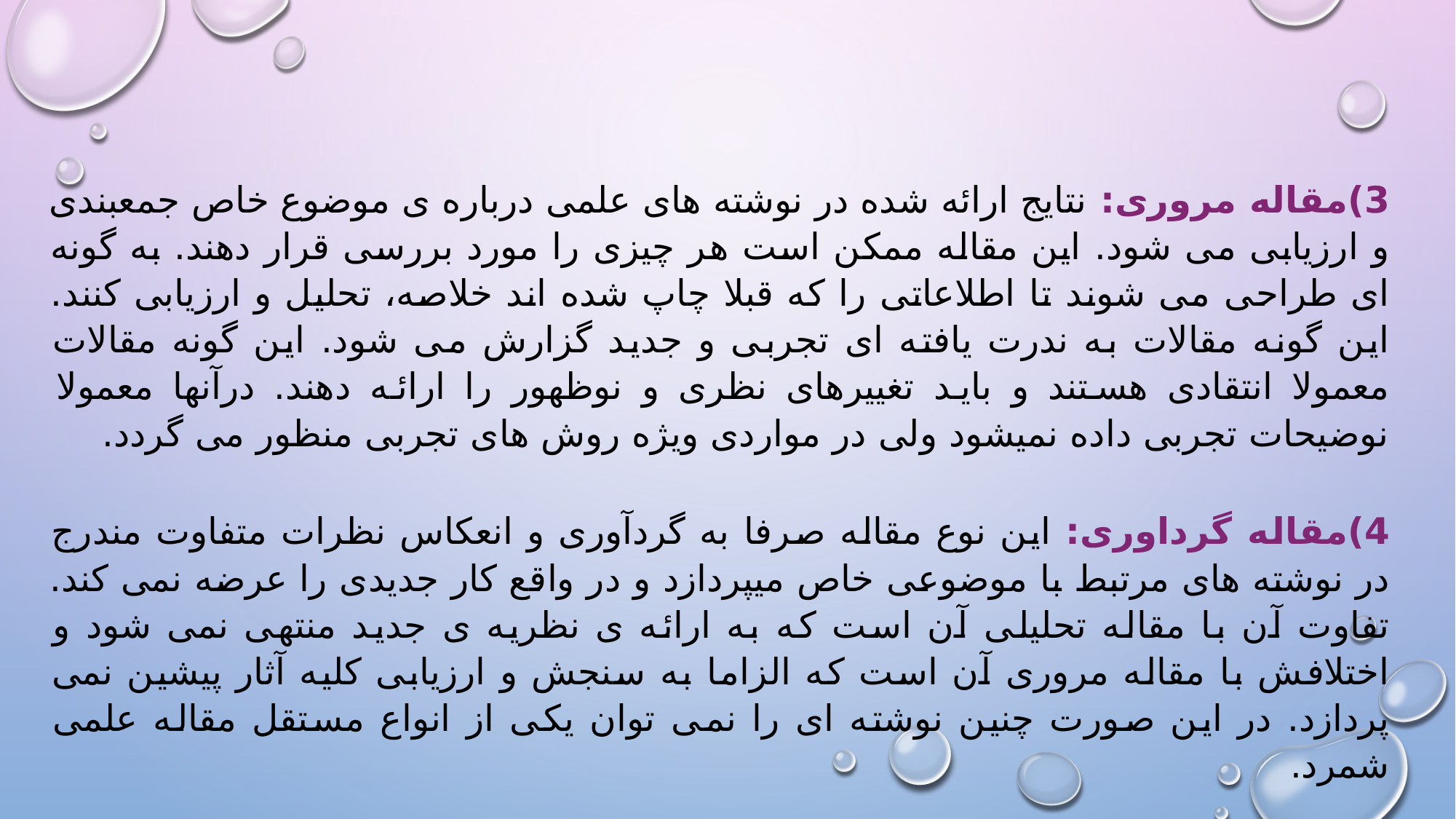

3)مقاله مروری: نتایج ارائه شده در نوشته های علمی درباره ی موضوع خاص جمعبندی و ارزیابی می شود. این مقاله ممکن است هر چیزی را مورد بررسی قرار دهند. به گونه ای طراحی می شوند تا اطلاعاتی را که قبلا چاپ شده اند خلاصه، تحلیل و ارزیابی کنند. این گونه مقالات به ندرت یافته ای تجربی و جدید گزارش می شود. این گونه مقالات معمولا انتقادی هستند و باید تغییرهای نظری و نوظهور را ارائه دهند. درآنها معمولا نوضیحات تجربی داده نمیشود ولی در مواردی ویژه روش های تجربی منظور می گردد.

4)مقاله گرداوری: این نوع مقاله صرفا به گردآوری و انعکاس نظرات متفاوت مندرج در نوشته های مرتبط با موضوعی خاص میپردازد و در واقع کار جدیدی را عرضه نمی کند. تفاوت آن با مقاله تحلیلی آن است که به ارائه ی نظریه ی جدید منتهی نمی شود و اختلافش با مقاله مروری آن است که الزاما به سنجش و ارزیابی کلیه آثار پیشین نمی پردازد. در این صورت چنین نوشته ای را نمی توان یکی از انواع مستقل مقاله علمی شمرد.